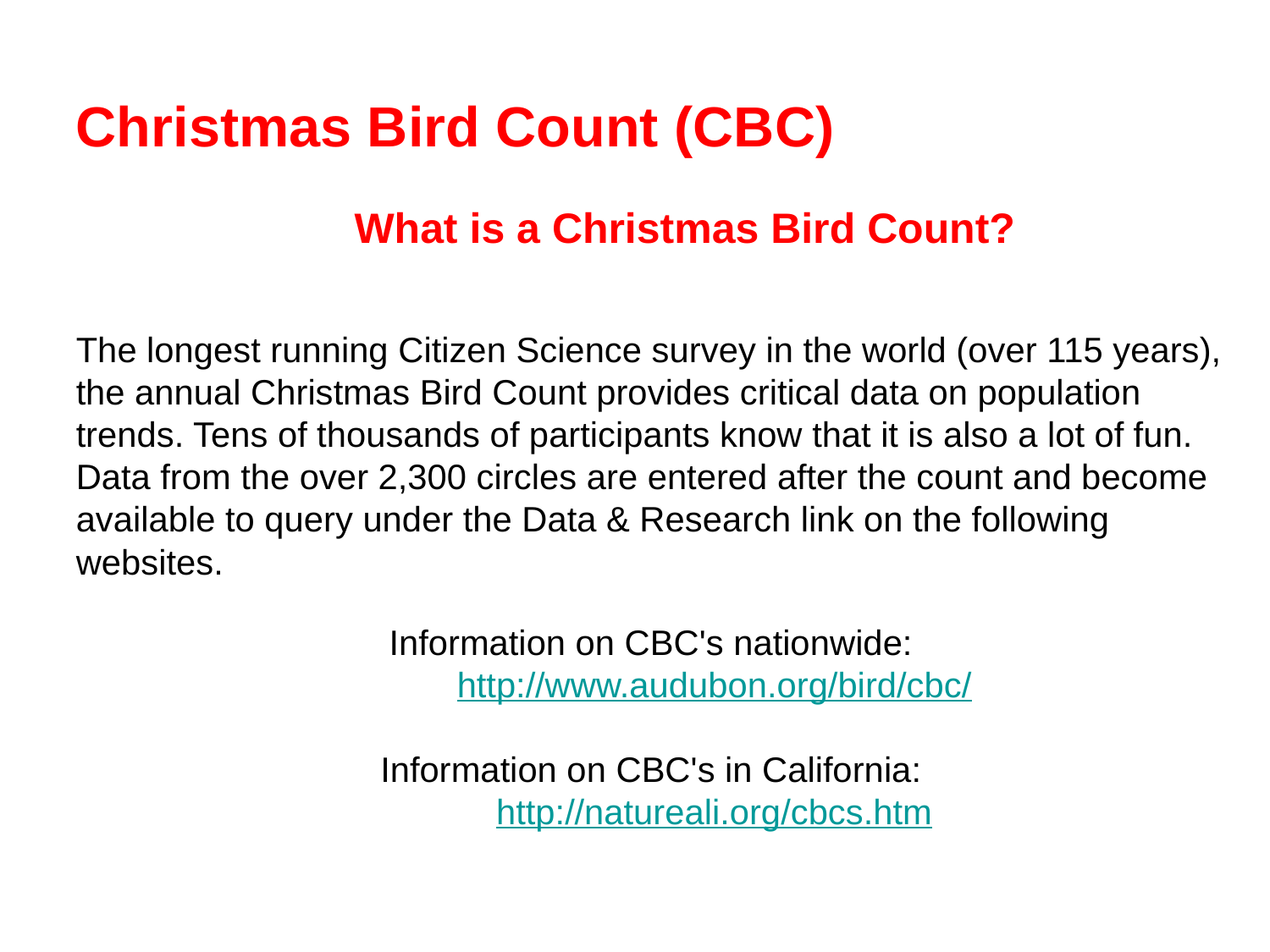

Christmas Bird Count (CBC)

       What is a Christmas Bird Count?

The longest running Citizen Science survey in the world (over 115 years), the annual Christmas Bird Count provides critical data on population trends. Tens of thousands of participants know that it is also a lot of fun.  Data from the over 2,300 circles are entered after the count and become available to query under the Data & Research link on the following websites.

Information on CBC's nationwide:
 	http://www.audubon.org/bird/cbc/

Information on CBC's in California:
 	http://natureali.org/cbcs.htm